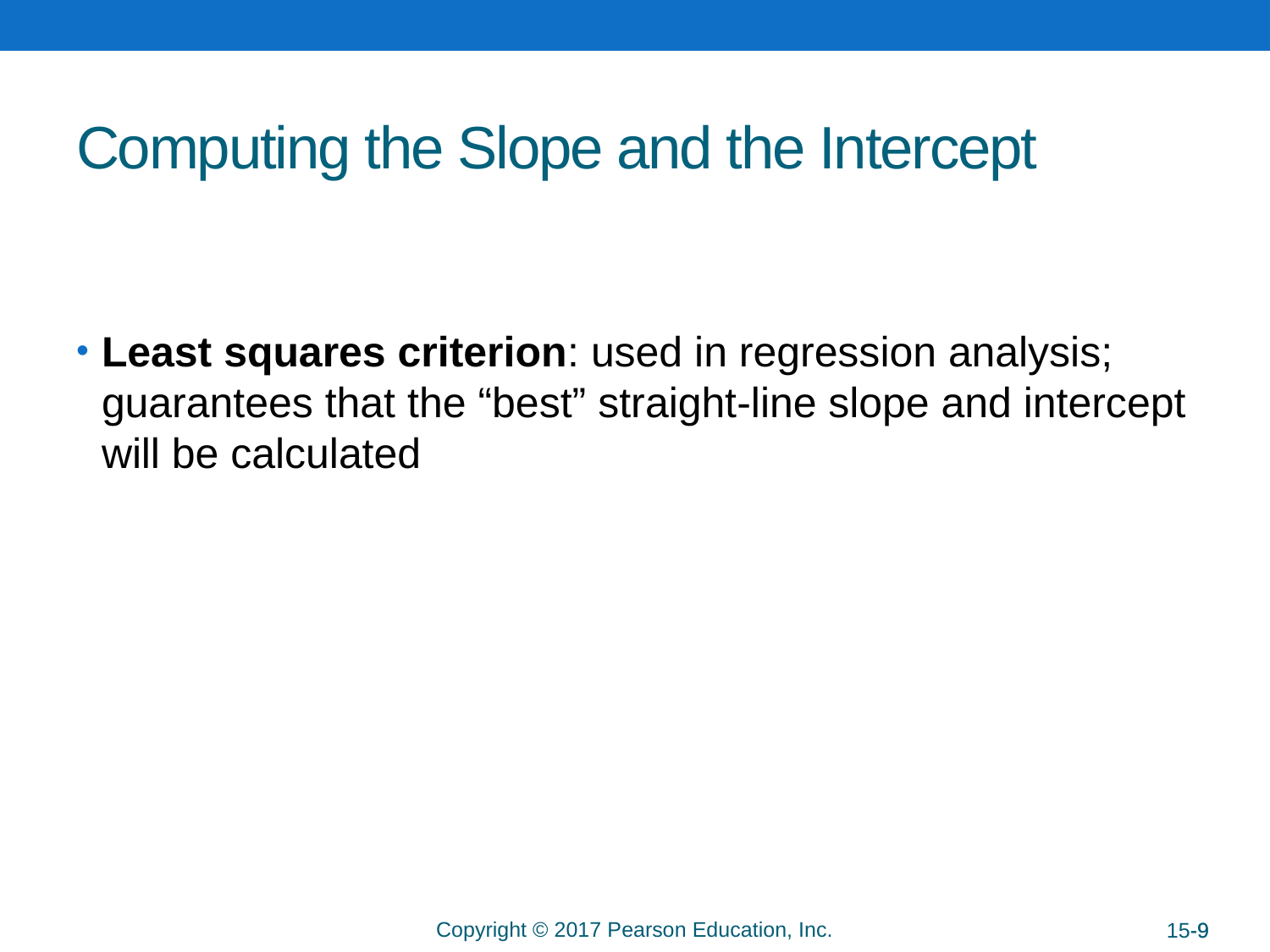

# Computing the Slope and the Intercept
Least squares criterion: used in regression analysis; guarantees that the “best” straight-line slope and intercept will be calculated